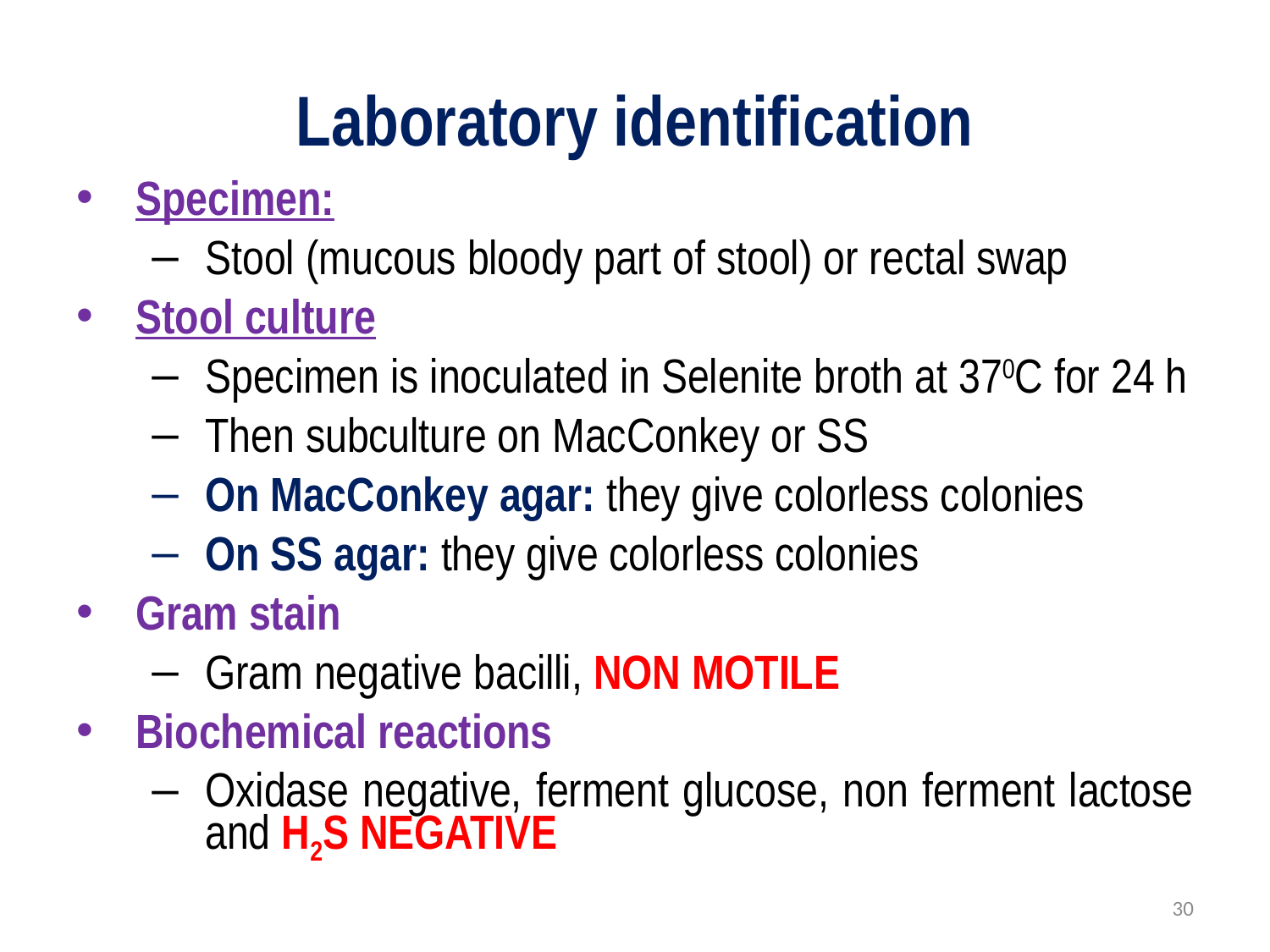

# Laboratory identification
Specimen:
Stool (mucous bloody part of stool) or rectal swap
Stool culture
Specimen is inoculated in Selenite broth at 370C for 24 h
Then subculture on MacConkey or SS
On MacConkey agar: they give colorless colonies
On SS agar: they give colorless colonies
Gram stain
Gram negative bacilli, NON MOTILE
Biochemical reactions
Oxidase negative, ferment glucose, non ferment lactose and H2S NEGATIVE

30